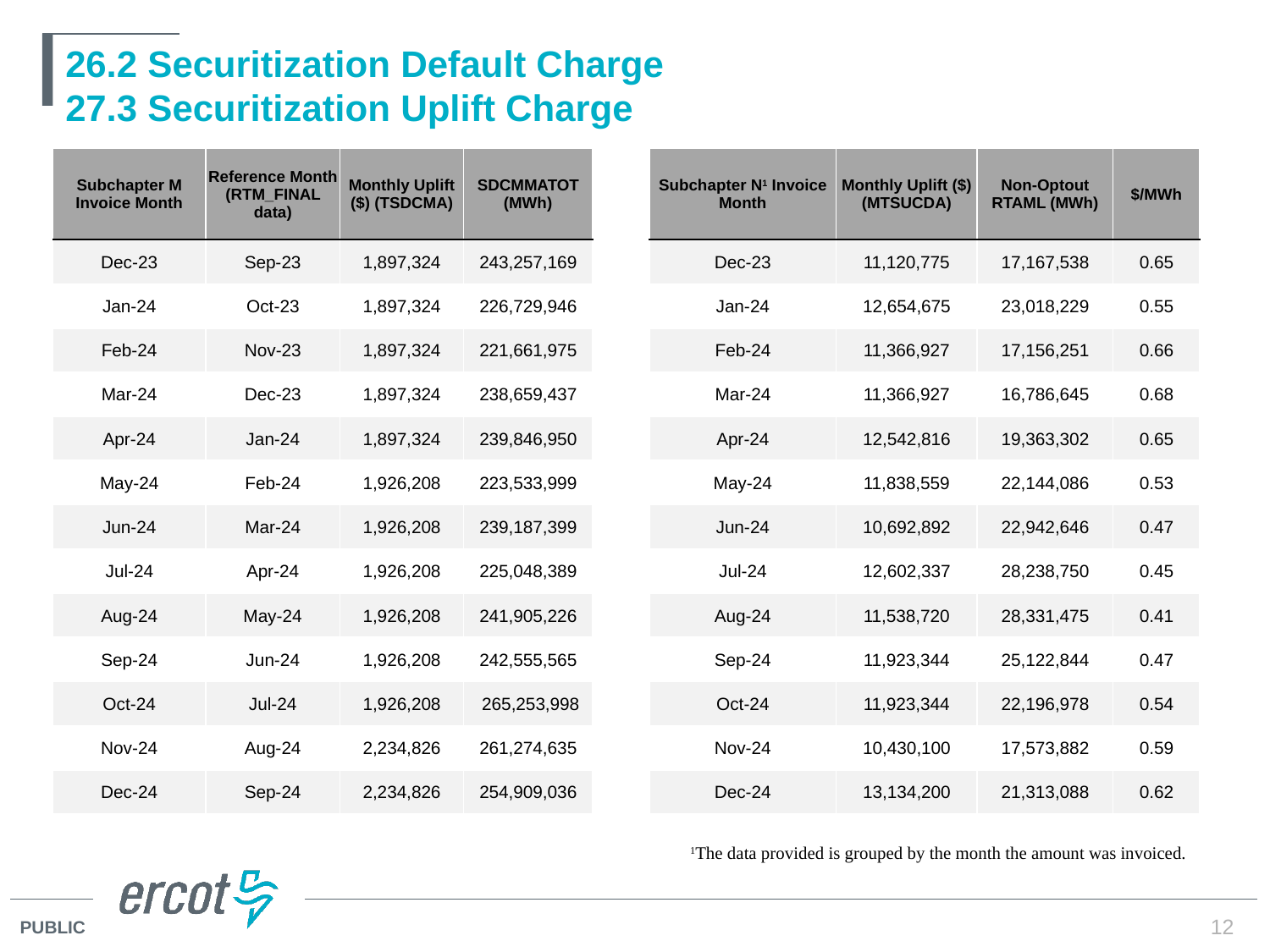

# 26.2 Securitization Default Charge 27.3 Securitization Uplift Charge
| Subchapter N1 Invoice Month | Monthly Uplift ($) (MTSUCDA) | Non-Optout RTAML (MWh) | $/MWh |
| --- | --- | --- | --- |
| Dec-23 | 11,120,775 | 17,167,538 | 0.65 |
| Jan-24 | 12,654,675 | 23,018,229 | 0.55 |
| Feb-24 | 11,366,927 | 17,156,251 | 0.66 |
| Mar-24 | 11,366,927 | 16,786,645 | 0.68 |
| Apr-24 | 12,542,816 | 19,363,302 | 0.65 |
| May-24 | 11,838,559 | 22,144,086 | 0.53 |
| Jun-24 | 10,692,892 | 22,942,646 | 0.47 |
| Jul-24 | 12,602,337 | 28,238,750 | 0.45 |
| Aug-24 | 11,538,720 | 28,331,475 | 0.41 |
| Sep-24 | 11,923,344 | 25,122,844 | 0.47 |
| Oct-24 | 11,923,344 | 22,196,978 | 0.54 |
| Nov-24 | 10,430,100 | 17,573,882 | 0.59 |
| Dec-24 | 13,134,200 | 21,313,088 | 0.62 |
| Subchapter M Invoice Month | Reference Month (RTM\_FINAL data) | Monthly Uplift ($) (TSDCMA) | SDCMMATOT (MWh) |
| --- | --- | --- | --- |
| Dec-23 | Sep-23 | 1,897,324 | 243,257,169 |
| Jan-24 | Oct-23 | 1,897,324 | 226,729,946 |
| Feb-24 | Nov-23 | 1,897,324 | 221,661,975 |
| Mar-24 | Dec-23 | 1,897,324 | 238,659,437 |
| Apr-24 | Jan-24 | 1,897,324 | 239,846,950 |
| May-24 | Feb-24 | 1,926,208 | 223,533,999 |
| Jun-24 | Mar-24 | 1,926,208 | 239,187,399 |
| Jul-24 | Apr-24 | 1,926,208 | 225,048,389 |
| Aug-24 | May-24 | 1,926,208 | 241,905,226 |
| Sep-24 | Jun-24 | 1,926,208 | 242,555,565 |
| Oct-24 | Jul-24 | 1,926,208 | 265,253,998 |
| Nov-24 | Aug-24 | 2,234,826 | 261,274,635 |
| Dec-24 | Sep-24 | 2,234,826 | 254,909,036 |
1The data provided is grouped by the month the amount was invoiced.
12